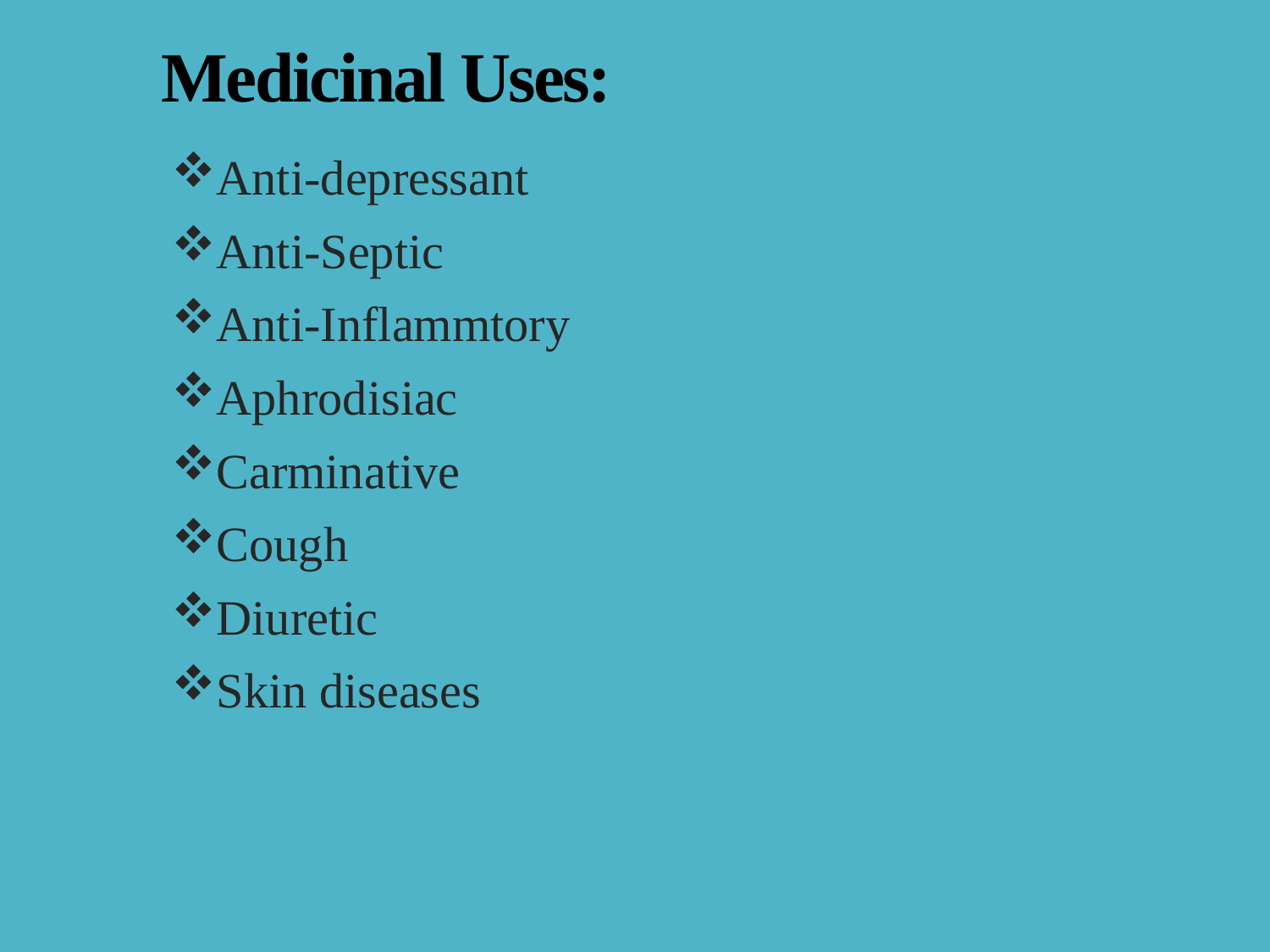

# Medicinal Uses:
Anti-depressant
Anti-Septic
Anti-Inflammtory
Aphrodisiac
Carminative
Cough
Diuretic
Skin diseases

11